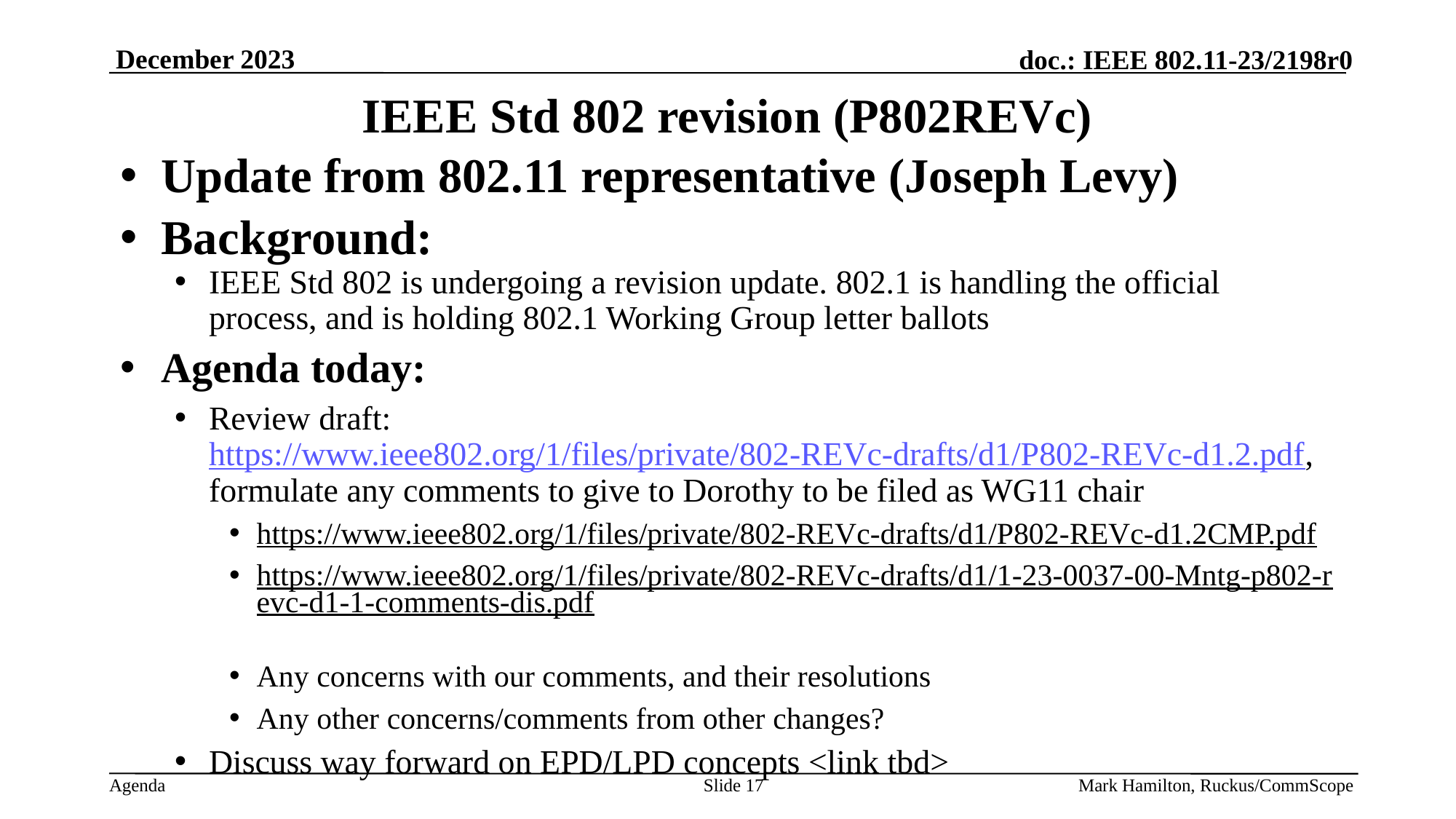

# IEEE Std 802 revision (P802REVc)
Update from 802.11 representative (Joseph Levy)
Background:
IEEE Std 802 is undergoing a revision update. 802.1 is handling the official process, and is holding 802.1 Working Group letter ballots
Agenda today:
Review draft: https://www.ieee802.org/1/files/private/802-REVc-drafts/d1/P802-REVc-d1.2.pdf, formulate any comments to give to Dorothy to be filed as WG11 chair
https://www.ieee802.org/1/files/private/802-REVc-drafts/d1/P802-REVc-d1.2CMP.pdf
https://www.ieee802.org/1/files/private/802-REVc-drafts/d1/1-23-0037-00-Mntg-p802-revc-d1-1-comments-dis.pdf
Any concerns with our comments, and their resolutions
Any other concerns/comments from other changes?
Discuss way forward on EPD/LPD concepts <link tbd>
Slide 17